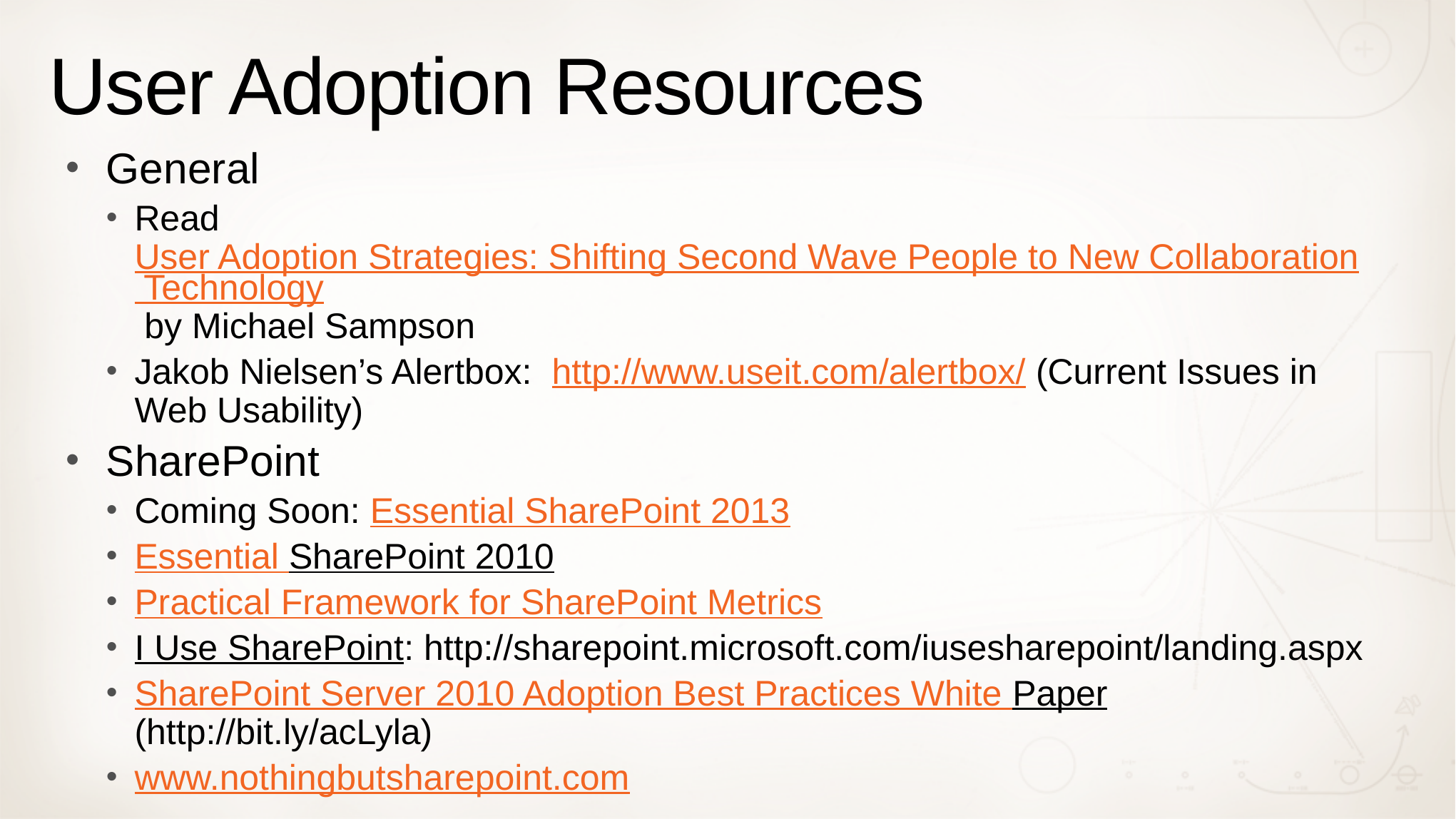

# User Adoption Resources
General
Read User Adoption Strategies: Shifting Second Wave People to New Collaboration Technology by Michael Sampson
Jakob Nielsen’s Alertbox:  http://www.useit.com/alertbox/ (Current Issues in Web Usability)
SharePoint
Coming Soon: Essential SharePoint 2013
Essential SharePoint 2010
Practical Framework for SharePoint Metrics
I Use SharePoint: http://sharepoint.microsoft.com/iusesharepoint/landing.aspx
SharePoint Server 2010 Adoption Best Practices White Paper (http://bit.ly/acLyla)
www.nothingbutsharepoint.com